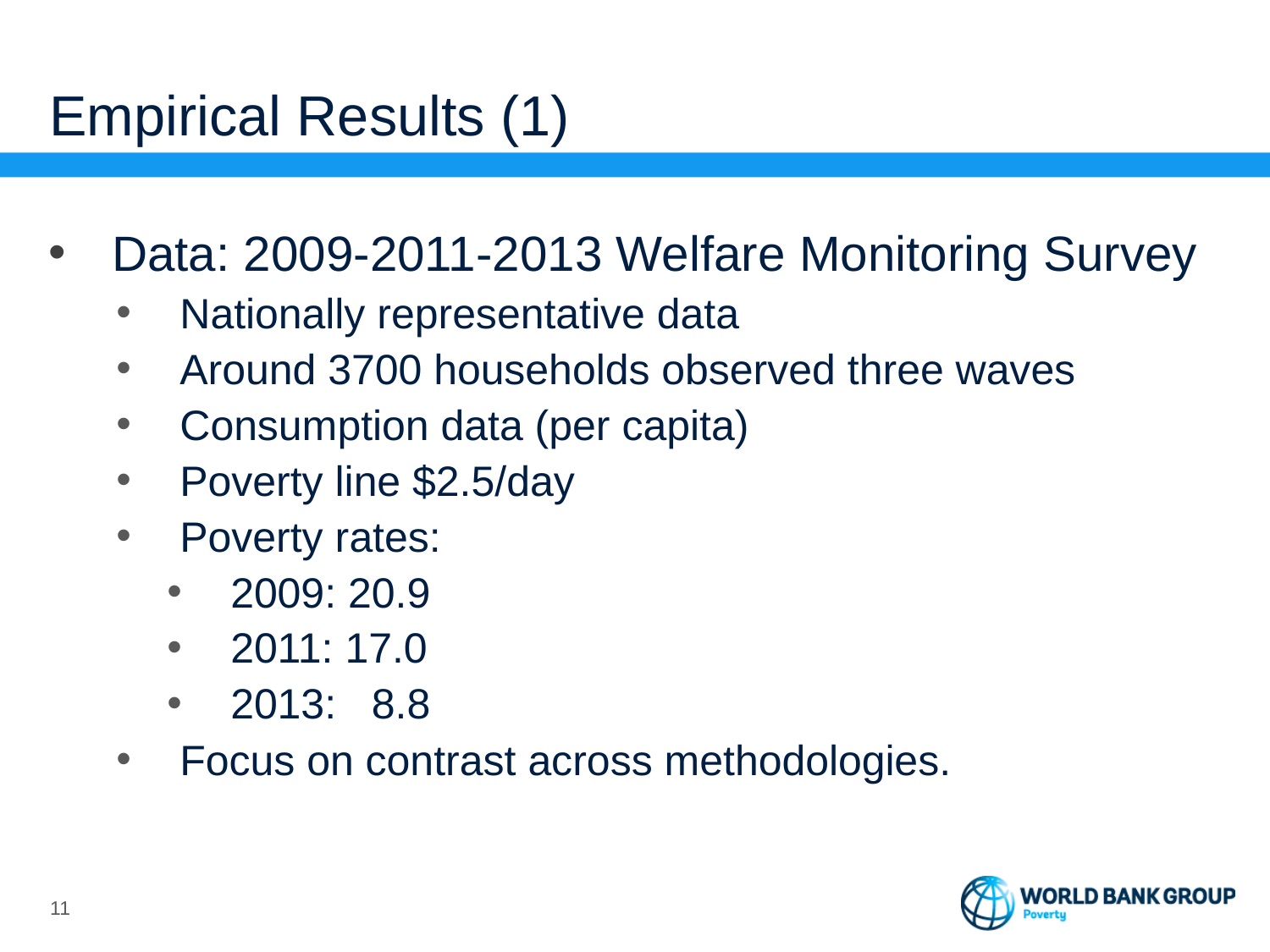

# Empirical Results (1)
Data: 2009-2011-2013 Welfare Monitoring Survey
Nationally representative data
Around 3700 households observed three waves
Consumption data (per capita)
Poverty line $2.5/day
Poverty rates:
2009: 20.9
2011: 17.0
2013:   8.8
Focus on contrast across methodologies.

11